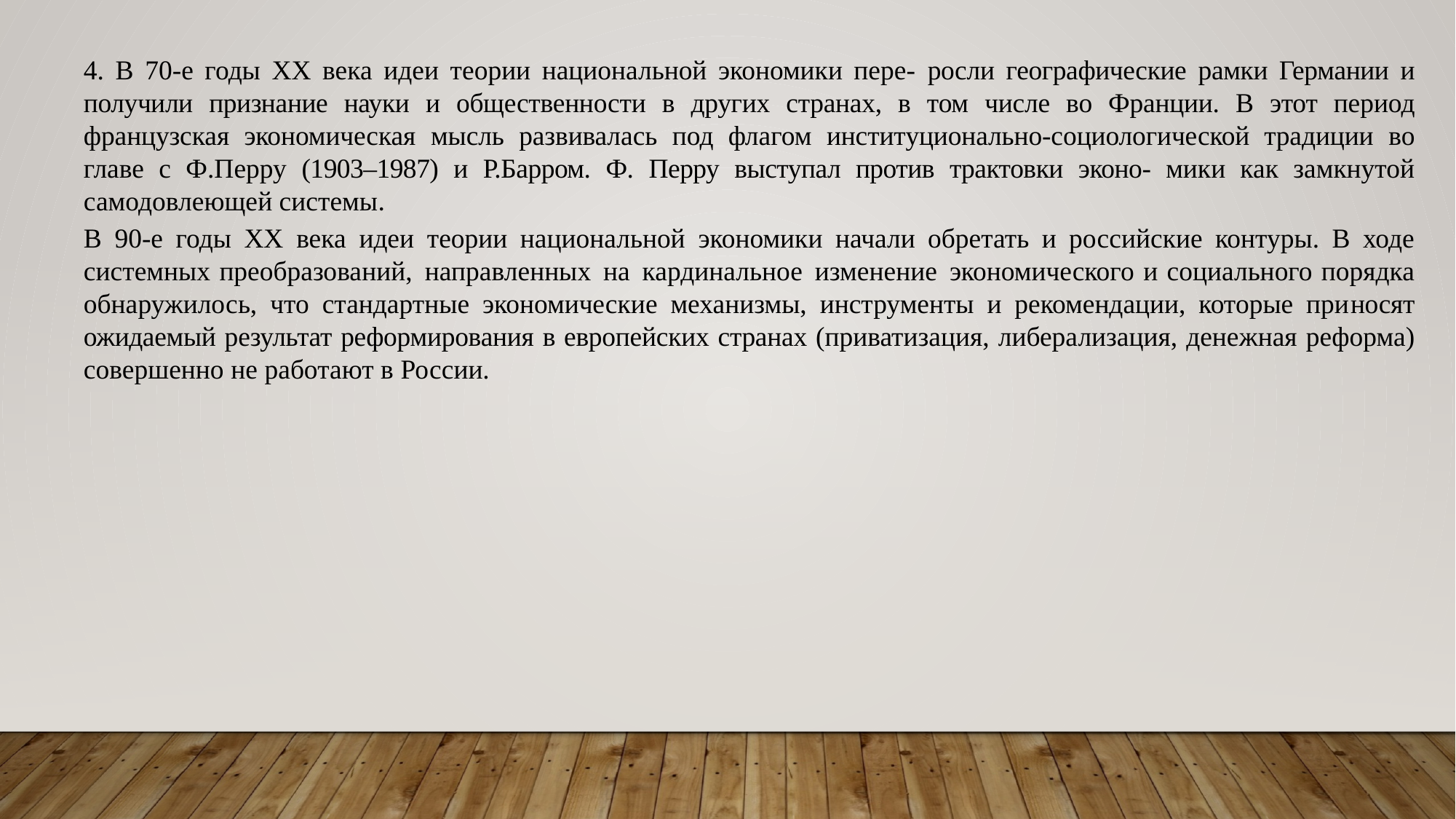

4. В 70-е годы ХХ века идеи теории национальной экономики пере- росли географические рамки Германии и получили признание науки и общественности в других странах, в том числе во Франции. В этот период французская экономическая мысль развивалась под флагом институционально-социологической традиции во главе с Ф.Перру (1903–1987) и Р.Барром. Ф. Перру выступал против трактовки эконо- мики как замкнутой самодовлеющей системы.
В 90-е годы ХХ века идеи теории национальной экономики начали обретать и российские контуры. В ходе системных преобразований, направленных на кардинальное изменение экономического и социального порядка обнаружилось, что стандартные экономические механизмы, инструменты и рекомендации, которые приносят ожидаемый результат реформирования в европейских странах (приватизация, либерализация, денежная реформа) совершенно не работают в России.